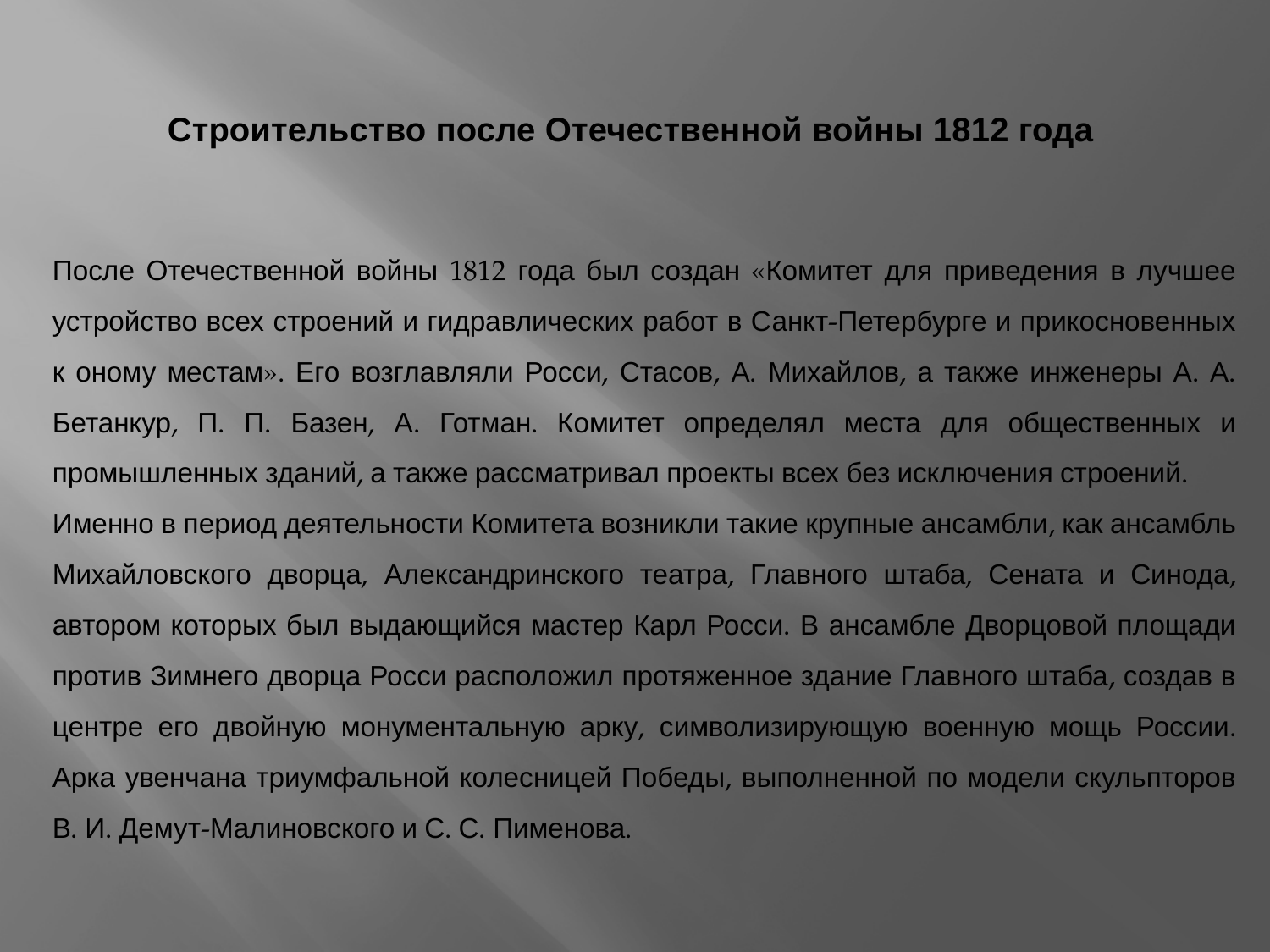

# Строительство после Отечественной войны 1812 года
После Отечественной войны 1812 года был создан «Комитет для приведения в лучшее устройство всех строений и гидравлических работ в Санкт-Петербурге и прикосновенных к оному местам». Его возглавляли Росси, Стасов, А. Михайлов, а также инженеры А. А. Бетанкур, П. П. Базен, А. Готман. Комитет определял места для общественных и промышленных зданий, а также рассматривал проекты всех без исключения строений.
Именно в период деятельности Комитета возникли такие крупные ансамбли, как ансамбль Михайловского дворца, Александринского театра, Главного штаба, Сената и Синода, автором которых был выдающийся мастер Карл Росси. В ансамбле Дворцовой площади против Зимнего дворца Росси расположил протяженное здание Главного штаба, создав в центре его двойную монументальную арку, символизирующую военную мощь России. Арка увенчана триумфальной колесницей Победы, выполненной по модели скульпторов В. И. Демут-Малиновского и С. С. Пименова.